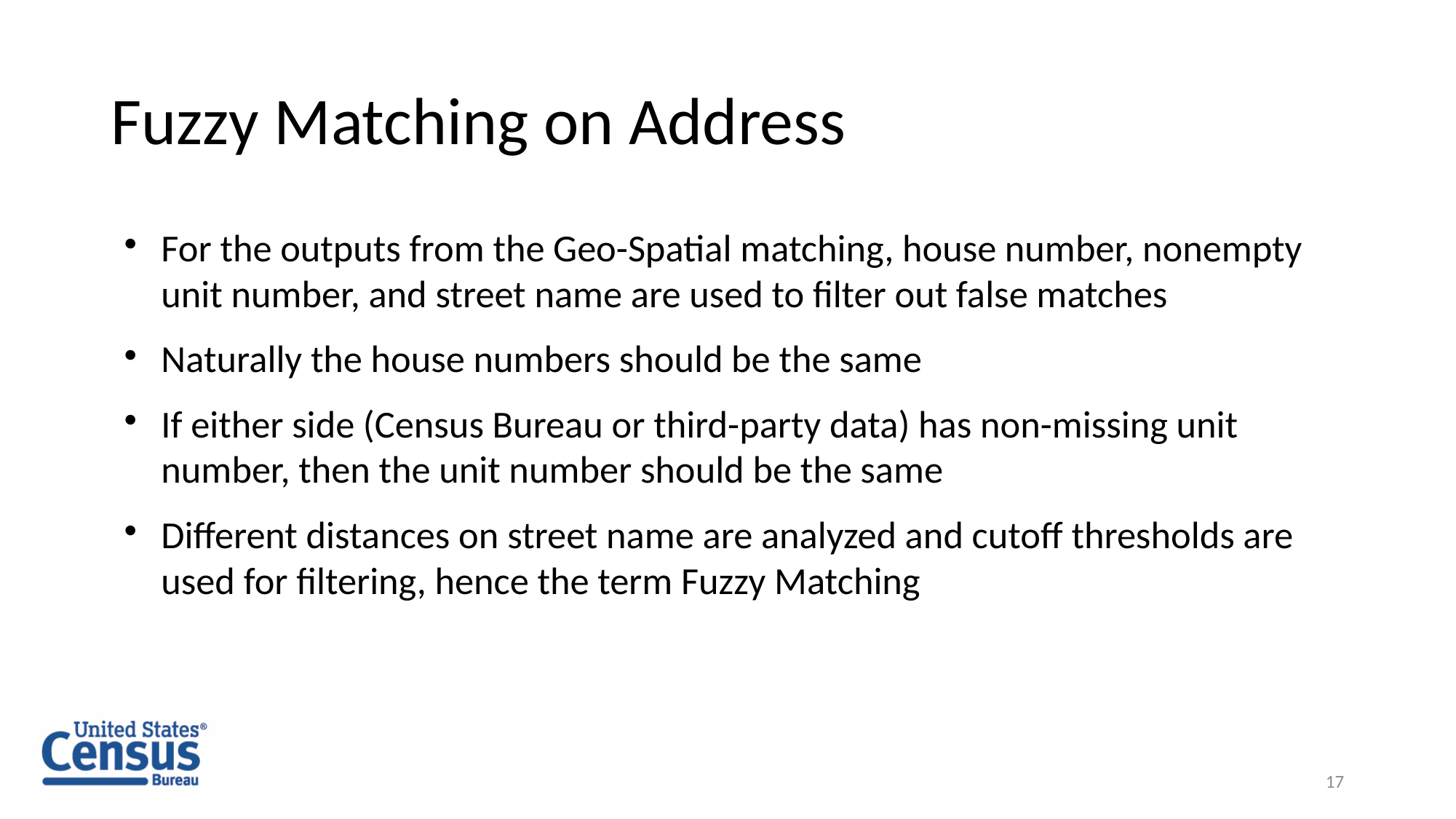

# Fuzzy Matching on Address
For the outputs from the Geo-Spatial matching, house number, nonempty unit number, and street name are used to filter out false matches
Naturally the house numbers should be the same
If either side (Census Bureau or third-party data) has non-missing unit number, then the unit number should be the same
Different distances on street name are analyzed and cutoff thresholds are used for filtering, hence the term Fuzzy Matching

17